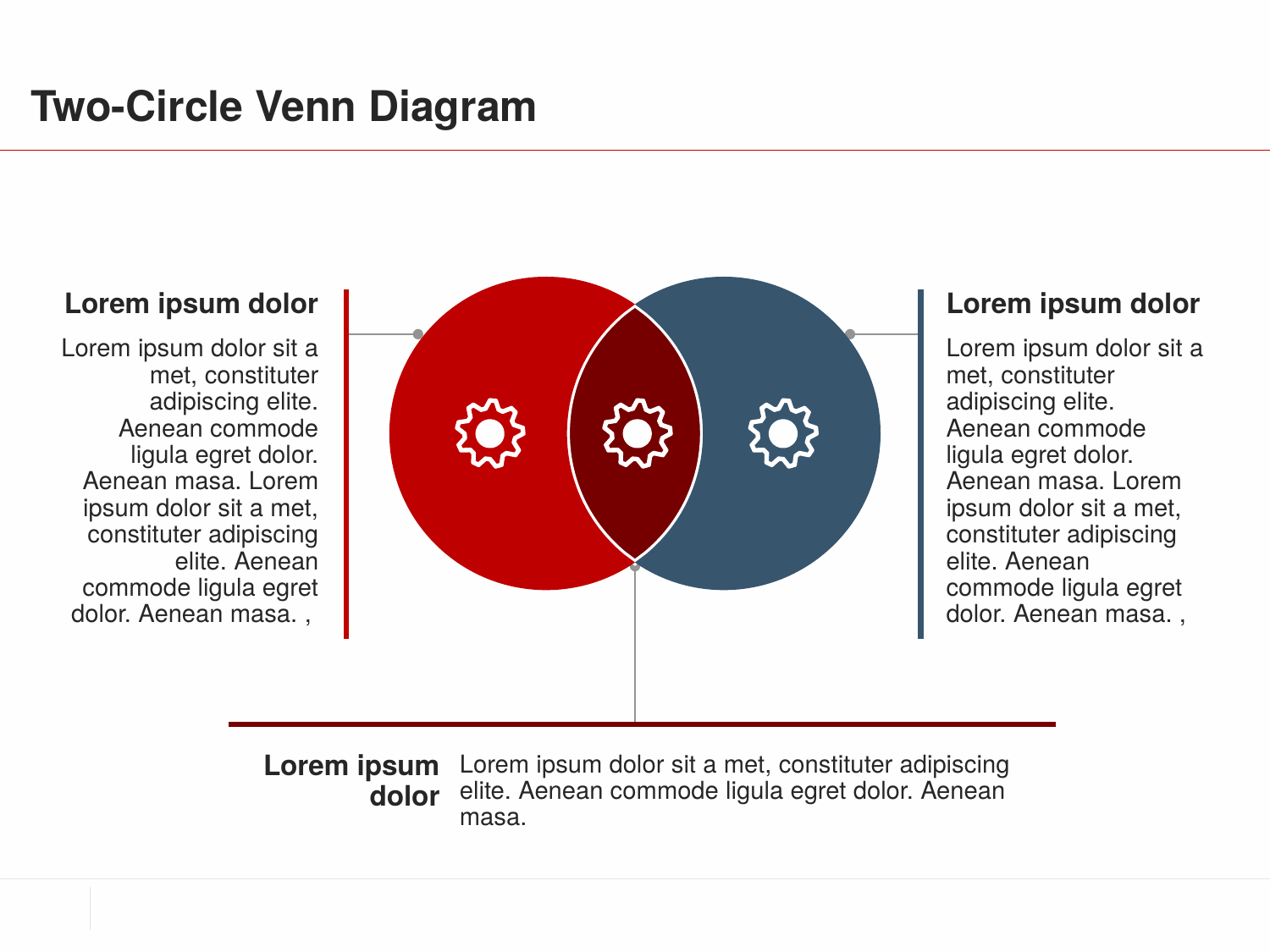

# Two-Circle Venn Diagram

Lorem ipsum dolor
Lorem ipsum dolor
Lorem ipsum dolor sit a met, constituter adipiscing elite. Aenean commode ligula egret dolor. Aenean masa. Lorem ipsum dolor sit a met, constituter adipiscing elite. Aenean commode ligula egret dolor. Aenean masa. ,

Lorem ipsum dolor sit a met, constituter adipiscing elite. Aenean commode ligula egret dolor. Aenean masa. Lorem ipsum dolor sit a met, constituter adipiscing elite. Aenean commode ligula egret dolor. Aenean masa. ,

Lorem ipsum dolor
Lorem ipsum dolor sit a met, constituter adipiscing elite. Aenean commode ligula egret dolor. Aenean masa.